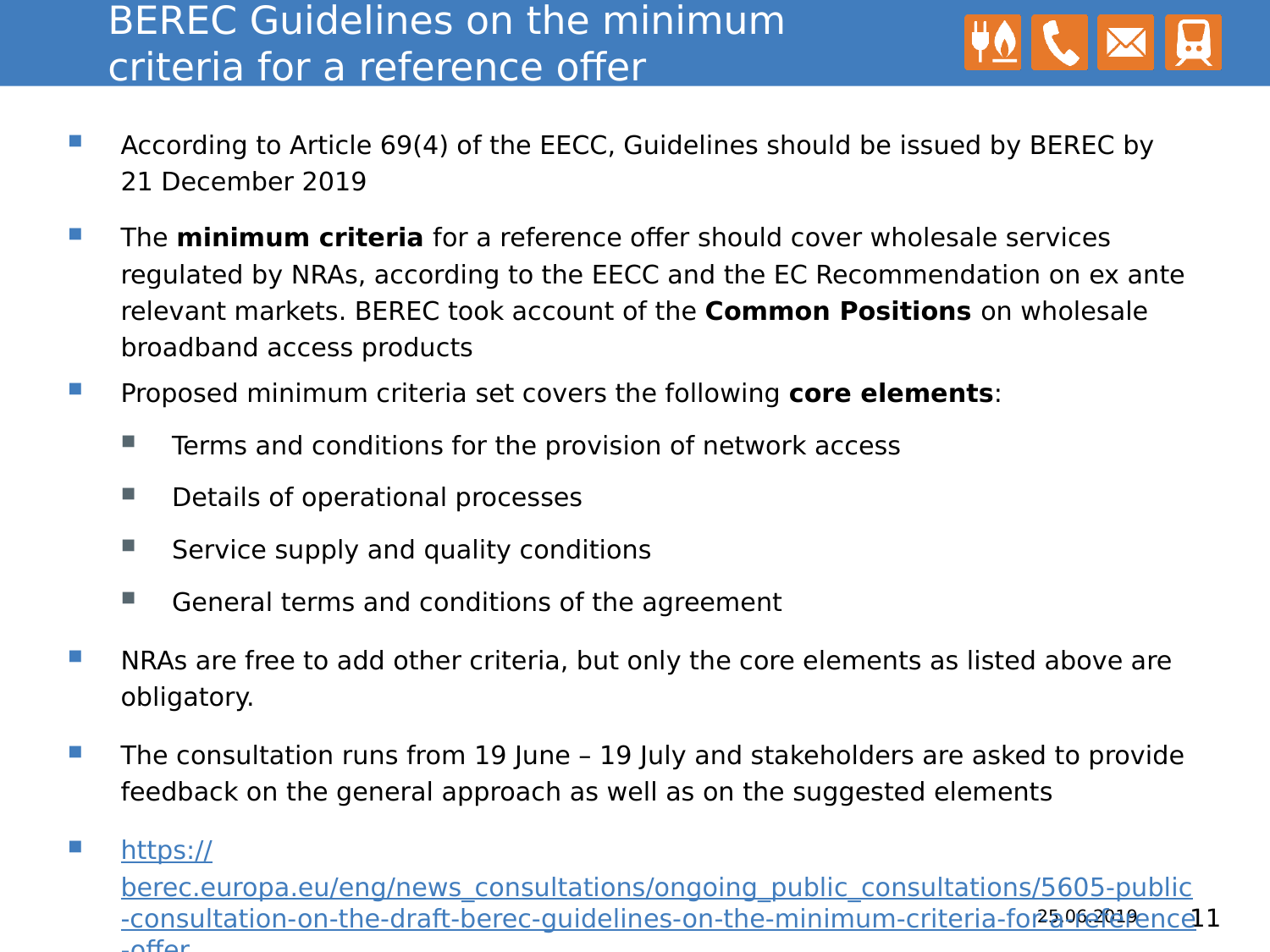

# BEREC Guidelines on the minimum criteria for a reference offer
According to Article 69(4) of the EECC, Guidelines should be issued by BEREC by
21 December 2019
The minimum criteria for a reference offer should cover wholesale services regulated by NRAs, according to the EECC and the EC Recommendation on ex ante relevant markets. BEREC took account of the Common Positions on wholesale broadband access products
Proposed minimum criteria set covers the following core elements:
Terms and conditions for the provision of network access
Details of operational processes
Service supply and quality conditions
General terms and conditions of the agreement
NRAs are free to add other criteria, but only the core elements as listed above are obligatory.
The consultation runs from 19 June – 19 July and stakeholders are asked to provide feedback on the general approach as well as on the suggested elements
https://berec.europa.eu/eng/news_consultations/ongoing_public_consultations/5605-public-consultation-on-the-draft-berec-guidelines-on-the-minimum-criteria-for-a-reference-offer

11
25.06.2019